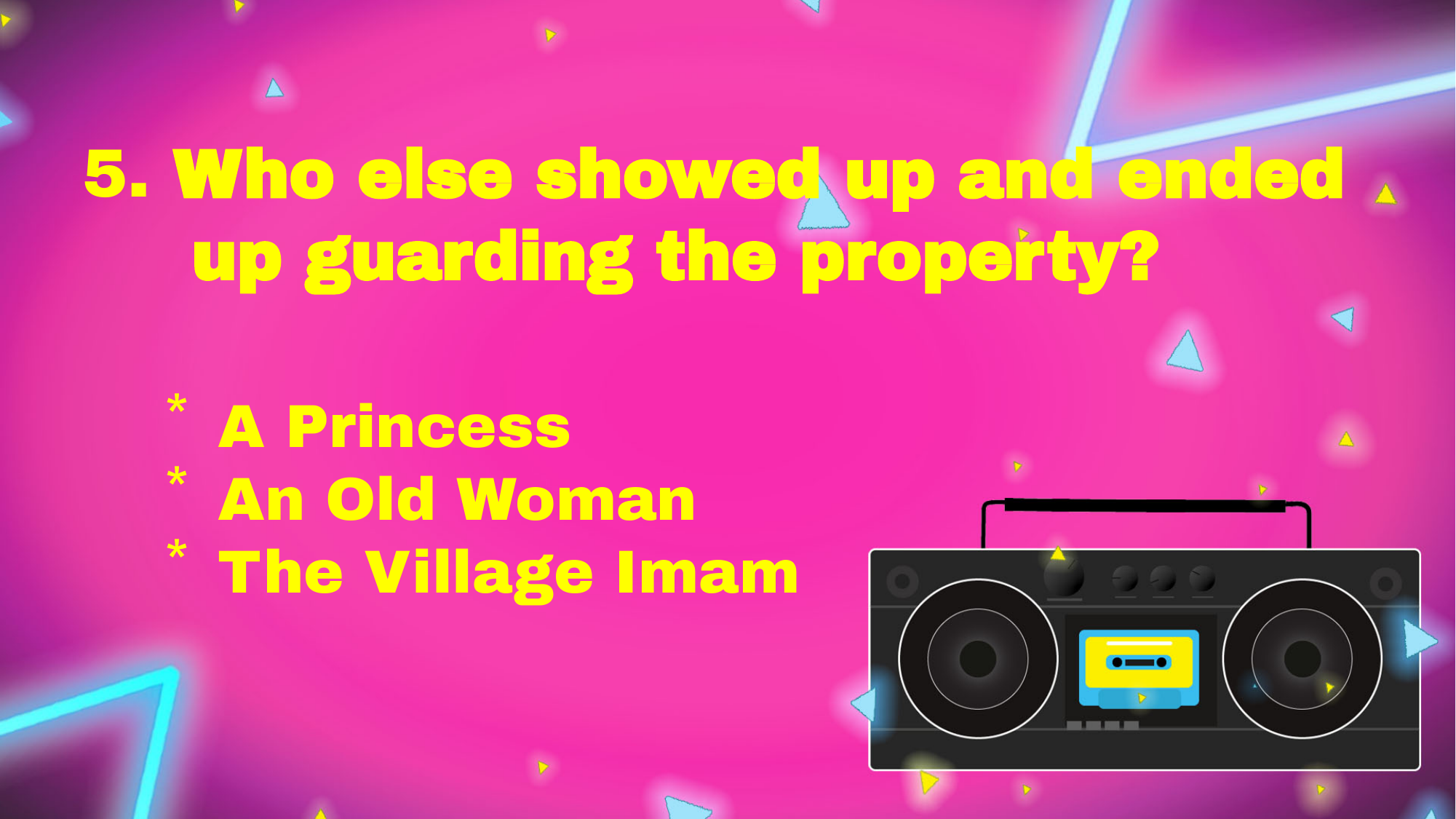

5. Who else showed up and ended
	up guarding the property?

A Princess
An Old Woman
The Village Imam